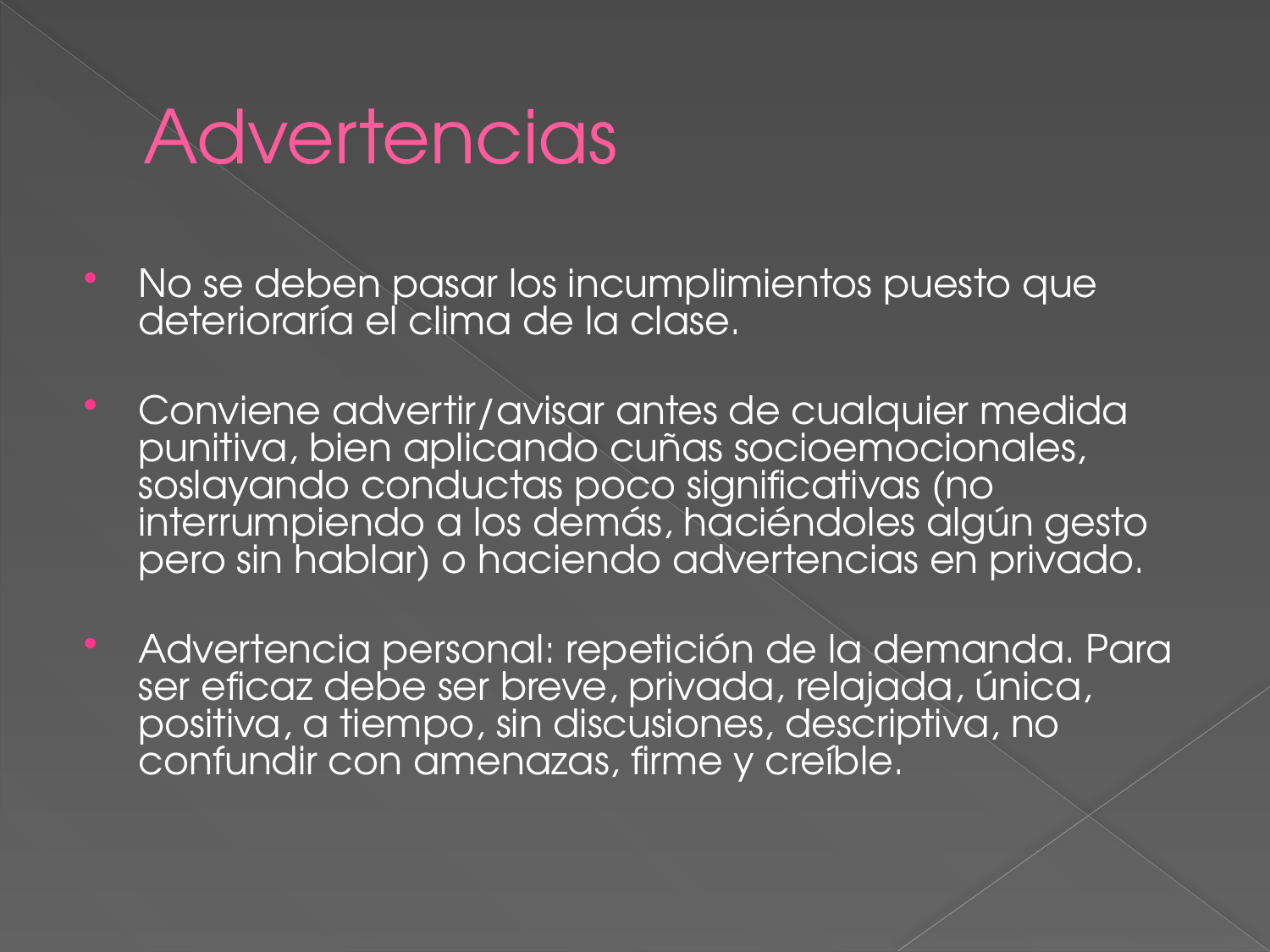

Advertencias
No se deben pasar los incumplimientos puesto que deterioraría el clima de la clase.

Conviene advertir/avisar antes de cualquier medida punitiva, bien aplicando cuñas socioemocionales, soslayando conductas poco significativas (no interrumpiendo a los demás, haciéndoles algún gesto pero sin hablar) o haciendo advertencias en privado.

Advertencia personal: repetición de la demanda. Para ser eficaz debe ser breve, privada, relajada, única, positiva, a tiempo, sin discusiones, descriptiva, no confundir con amenazas, firme y creíble.